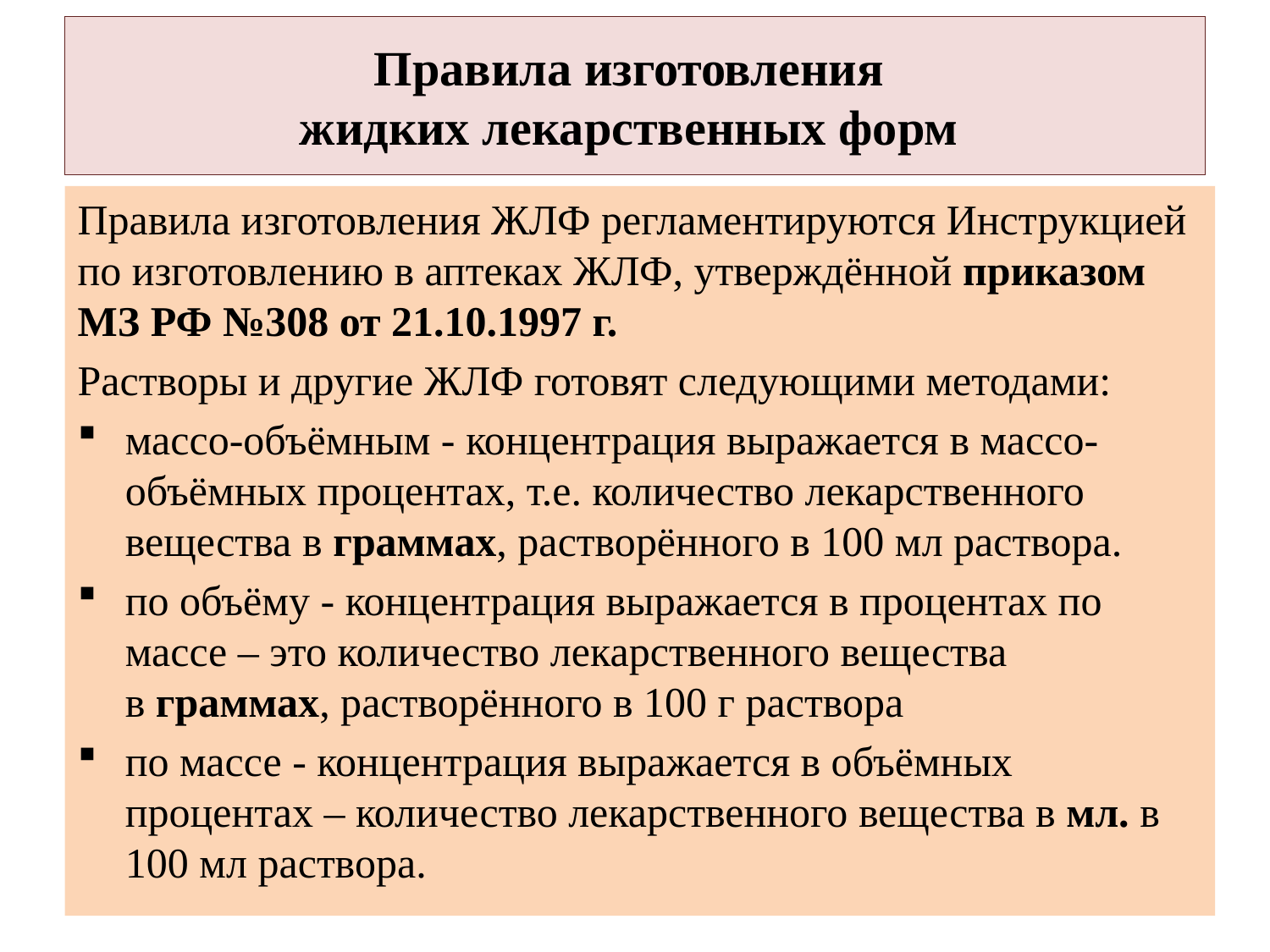

# Правила изготовления жидких лекарственных форм
Правила изготовления ЖЛФ регламентируются Инструкцией по изготовлению в аптеках ЖЛФ, утверждённой приказом МЗ РФ №308 от 21.10.1997 г.
Растворы и другие ЖЛФ готовят следующими методами:
массо-объёмным - концентрация выражается в массо-объёмных процентах, т.е. количество лекарственного вещества в граммах, растворённого в 100 мл раствора.
по объёму - концентрация выражается в процентах по массе – это количество лекарственного вещества в граммах, растворённого в 100 г раствора
по массе - концентрация выражается в объёмных процентах – количество лекарственного вещества в мл. в 100 мл раствора.